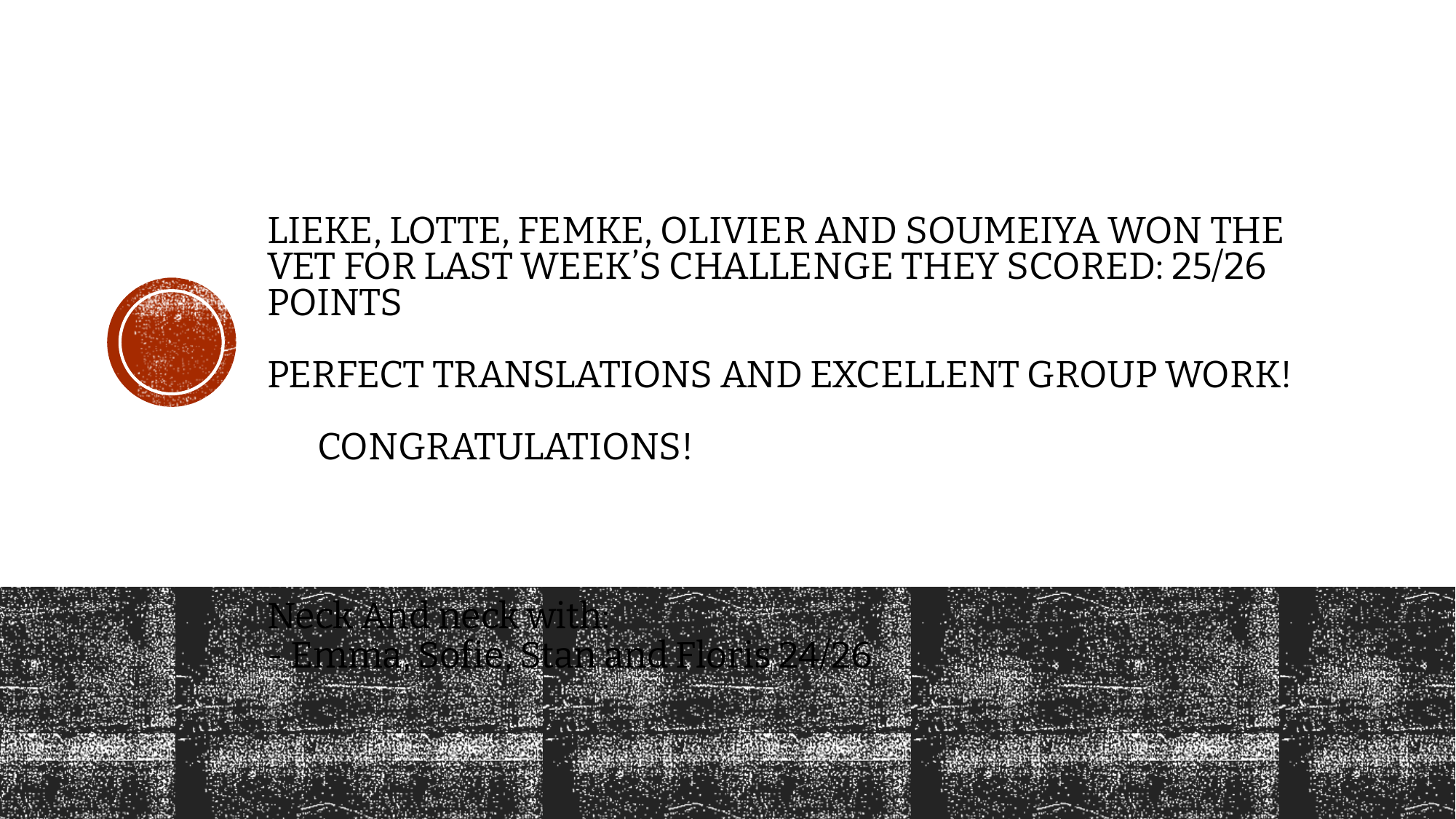

# lieke, lotte, femke, olivier and soumeiya won the vet for last week’s challenge they scored: 25/26 points Perfect translations and excellent group work! Congratulations!
Neck And neck with:
- Emma, Sofie, Stan and Floris 24/26